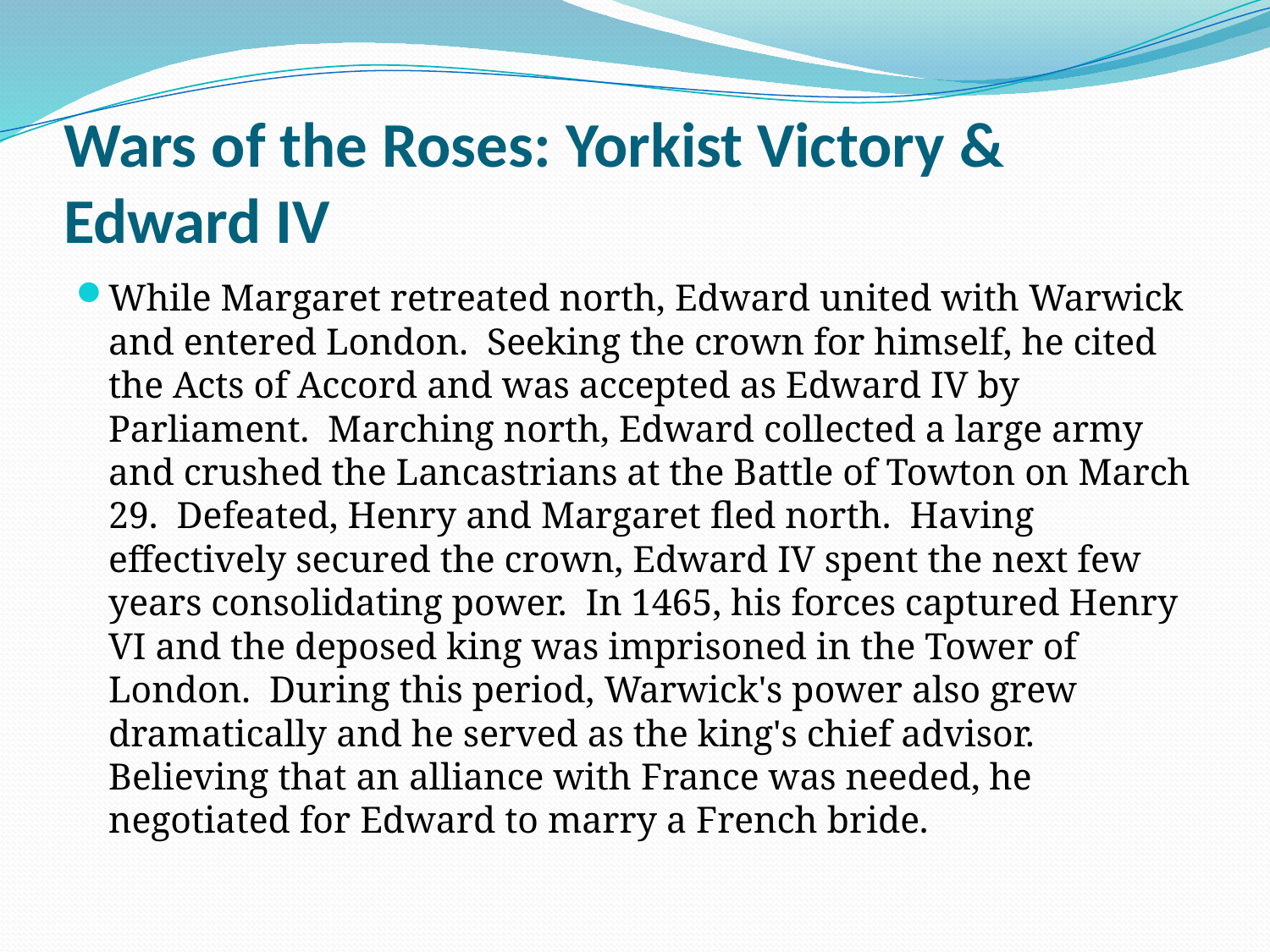

# Wars of the Roses: Yorkist Victory & Edward IV
While Margaret retreated north, Edward united with Warwick and entered London.  Seeking the crown for himself, he cited the Acts of Accord and was accepted as Edward IV by Parliament.  Marching north, Edward collected a large army and crushed the Lancastrians at the Battle of Towton on March 29.  Defeated, Henry and Margaret fled north.  Having effectively secured the crown, Edward IV spent the next few years consolidating power.  In 1465, his forces captured Henry VI and the deposed king was imprisoned in the Tower of London.  During this period, Warwick's power also grew dramatically and he served as the king's chief advisor.  Believing that an alliance with France was needed, he negotiated for Edward to marry a French bride.